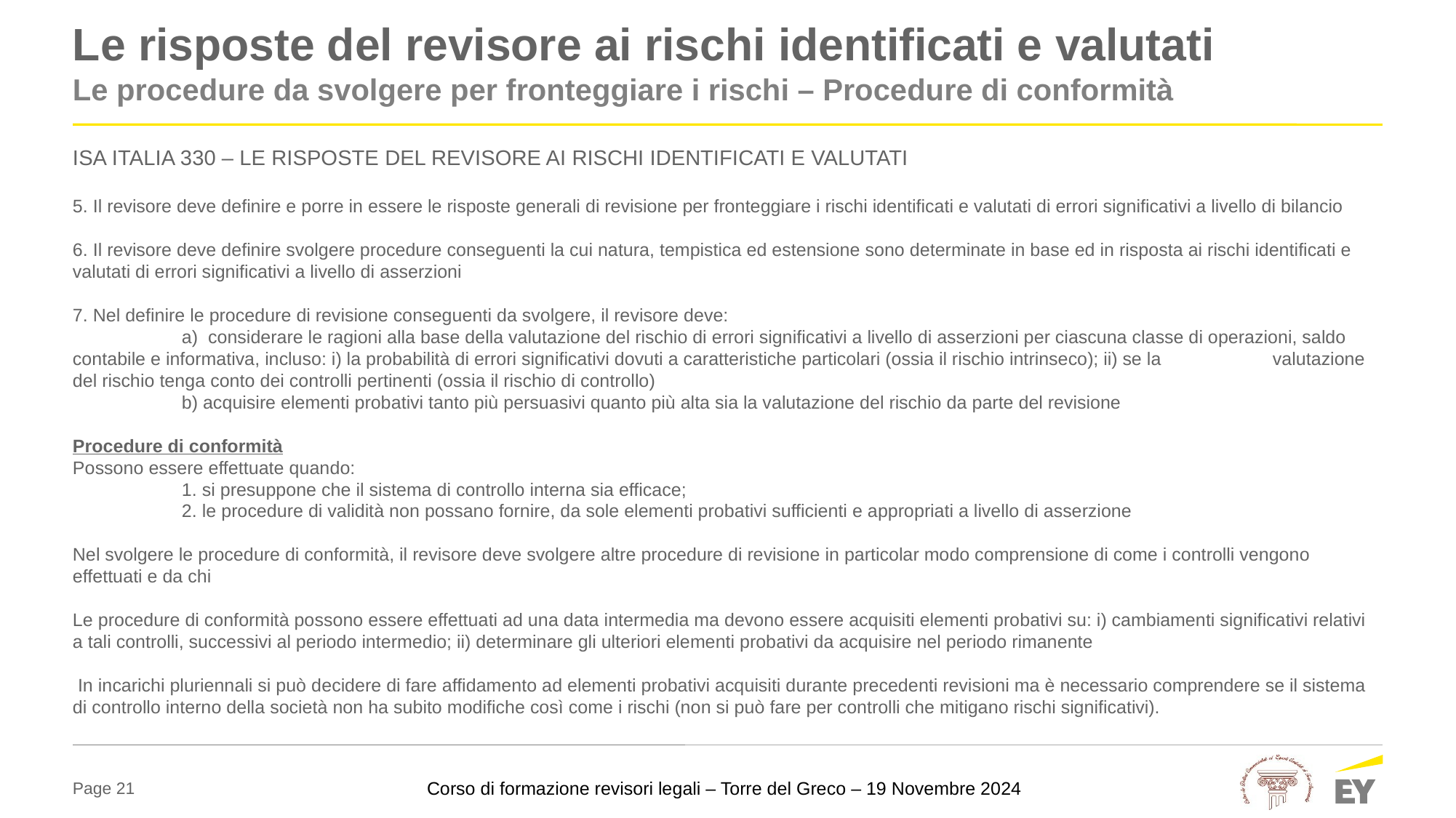

# Le risposte del revisore ai rischi identificati e valutati
Le procedure da svolgere per fronteggiare i rischi – Procedure di conformità
ISA ITALIA 330 – LE RISPOSTE DEL REVISORE AI RISCHI IDENTIFICATI E VALUTATI

5. Il revisore deve definire e porre in essere le risposte generali di revisione per fronteggiare i rischi identificati e valutati di errori significativi a livello di bilancio

6. Il revisore deve definire svolgere procedure conseguenti la cui natura, tempistica ed estensione sono determinate in base ed in risposta ai rischi identificati e valutati di errori significativi a livello di asserzioni

7. Nel definire le procedure di revisione conseguenti da svolgere, il revisore deve:
	a)  considerare le ragioni alla base della valutazione del rischio di errori significativi a livello di asserzioni per ciascuna classe di operazioni, saldo 	contabile e informativa, incluso: i) la probabilità di errori significativi dovuti a caratteristiche particolari (ossia il rischio intrinseco); ii) se la 	valutazione del rischio tenga conto dei controlli pertinenti (ossia il rischio di controllo)
	b) acquisire elementi probativi tanto più persuasivi quanto più alta sia la valutazione del rischio da parte del revisione

Procedure di conformità
Possono essere effettuate quando:
	1. si presuppone che il sistema di controllo interna sia efficace;
	2. le procedure di validità non possano fornire, da sole elementi probativi sufficienti e appropriati a livello di asserzione

Nel svolgere le procedure di conformità, il revisore deve svolgere altre procedure di revisione in particolar modo comprensione di come i controlli vengono effettuati e da chi

Le procedure di conformità possono essere effettuati ad una data intermedia ma devono essere acquisiti elementi probativi su: i) cambiamenti significativi relativi a tali controlli, successivi al periodo intermedio; ii) determinare gli ulteriori elementi probativi da acquisire nel periodo rimanente

 In incarichi pluriennali si può decidere di fare affidamento ad elementi probativi acquisiti durante precedenti revisioni ma è necessario comprendere se il sistema di controllo interno della società non ha subito modifiche così come i rischi (non si può fare per controlli che mitigano rischi significativi).